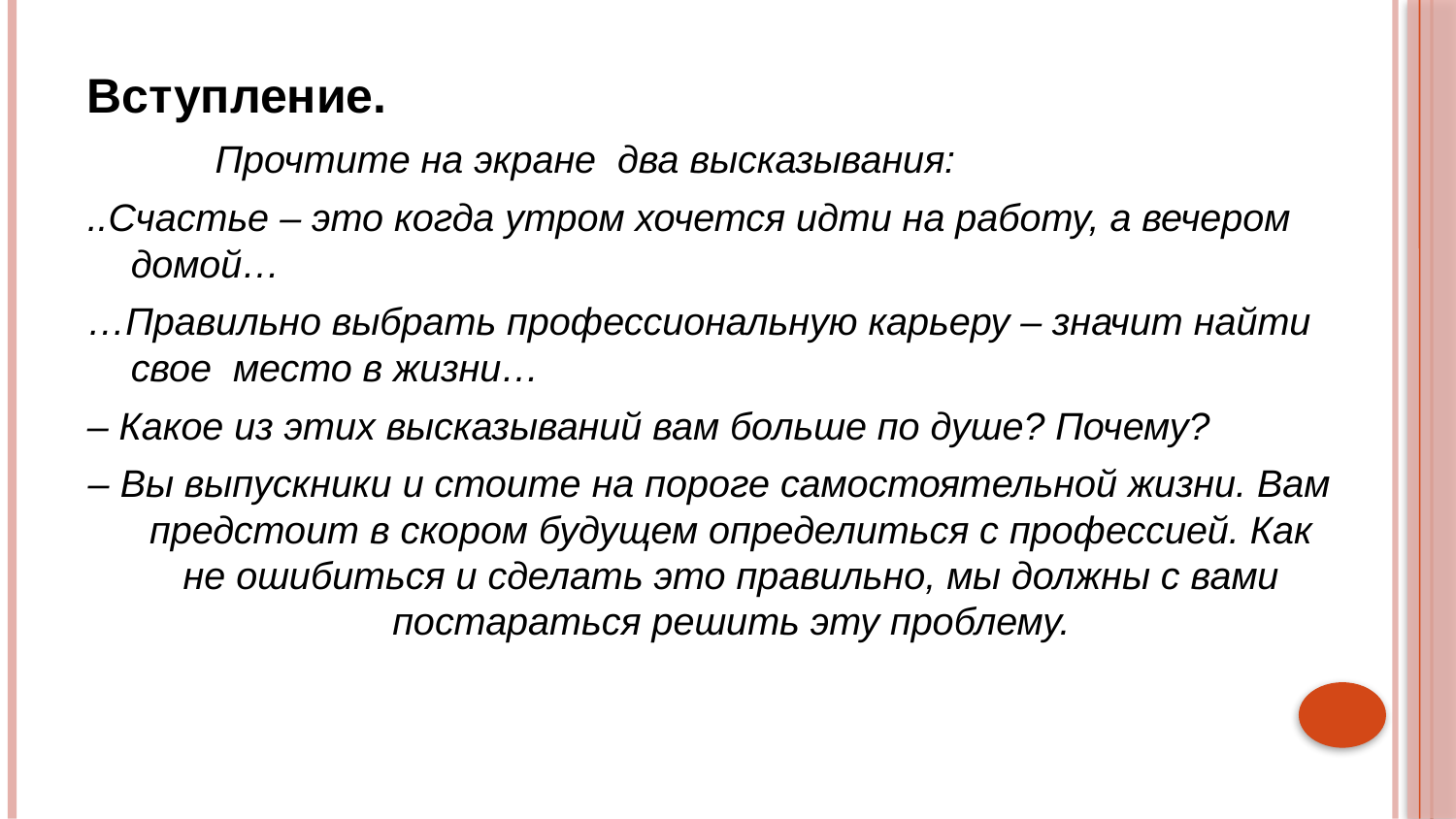

Вступление.
            Прочтите на экране  два высказывания:
..Счастье – это когда утром хочется идти на работу, а вечером домой…
…Правильно выбрать профессиональную карьеру – значит найти свое  место в жизни…
– Какое из этих высказываний вам больше по душе? Почему?
– Вы выпускники и стоите на пороге самостоятельной жизни. Вам предстоит в скором будущем определиться с профессией. Как не ошибиться и сделать это правильно, мы должны с вами постараться решить эту проблему.